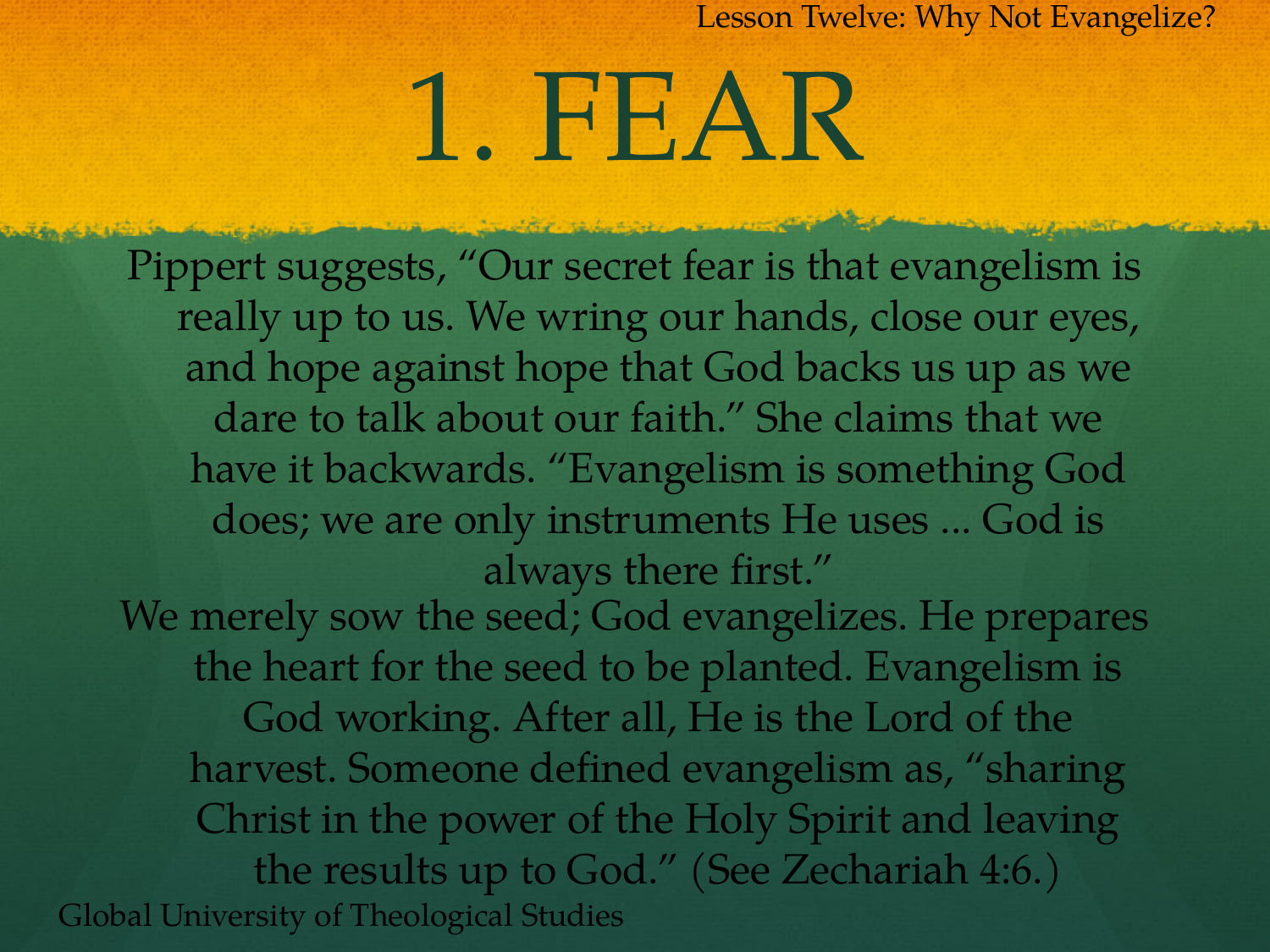

Lesson Twelve: Why Not Evangelize?

# 1. Fear
Pippert suggests, “Our secret fear is that evangelism is really up to us. We wring our hands, close our eyes, and hope against hope that God backs us up as we dare to talk about our faith.” She claims that we have it backwards. “Evangelism is something God does; we are only instruments He uses ... God is always there first.”
We merely sow the seed; God evangelizes. He prepares the heart for the seed to be planted. Evangelism is God working. After all, He is the Lord of the harvest. Someone defined evangelism as, “sharing Christ in the power of the Holy Spirit and leaving the results up to God.” (See Zechariah 4:6.)
Global University of Theological Studies